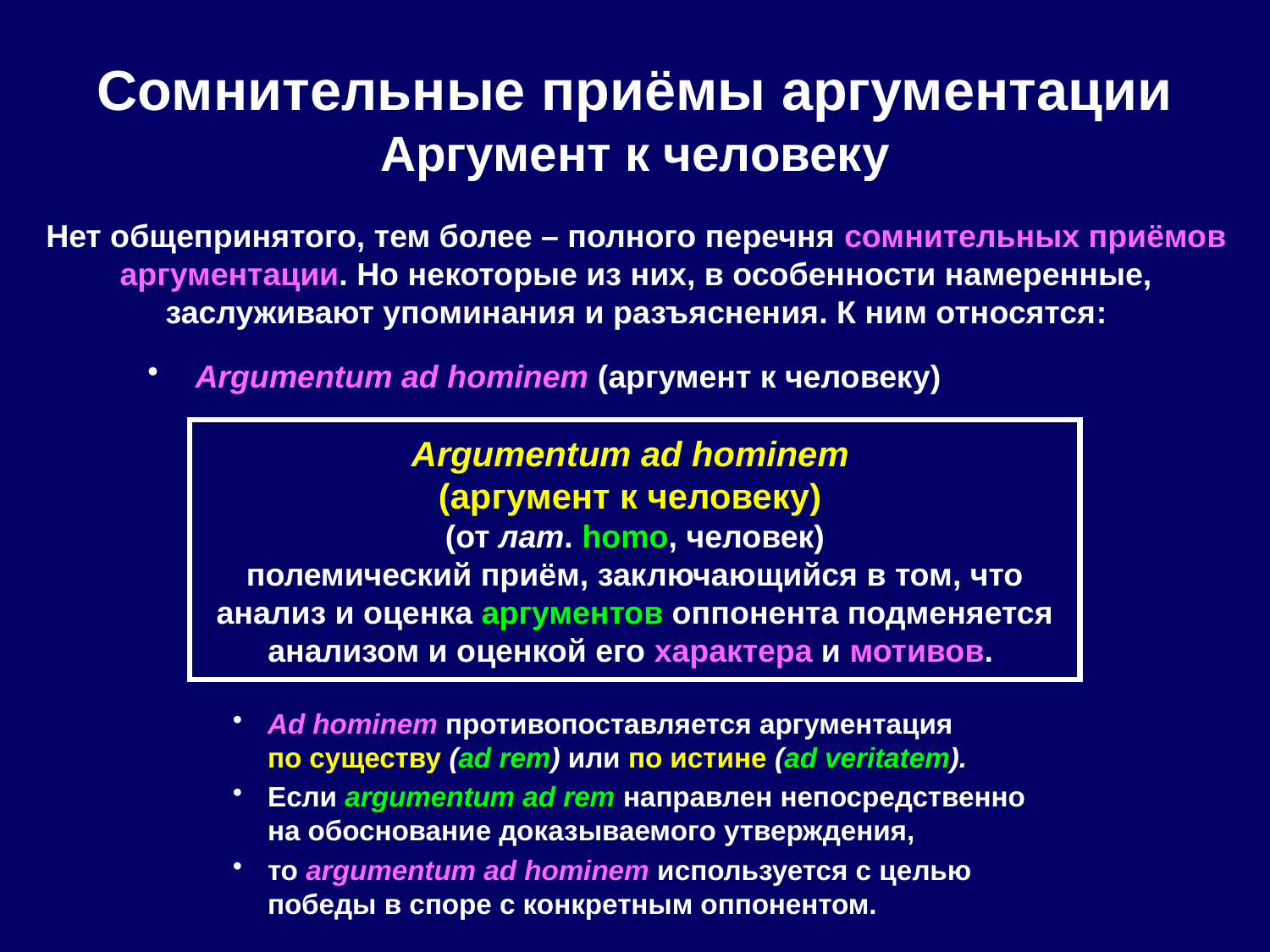

# Сомнительные приёмы аргументации Аргумент к человеку
Нет общепринятого, тем более – полного перечня сомнительных приёмов аргументации. Но некоторые из них, в особенности намеренные, заслуживают упоминания и разъяснения. К ним относятся:
Argumentum ad hominem (аргумент к человеку)
Argumentum ad hominem
(аргумент к человеку)
 (от лат. homo, человек)
полемический приём, заключающийся в том, что анализ и оценка аргументов оппонента подменяется анализом и оценкой его характера и мотивов.
Ad hominem противопоставляется аргументация
по существу (ad rem) или по истине (ad veritatem).
Если argumentum ad rem направлен непосредственно
на обоснование доказываемого утверждения,
то argumentum ad hominem используется с целью победы в споре с конкретным оппонентом.